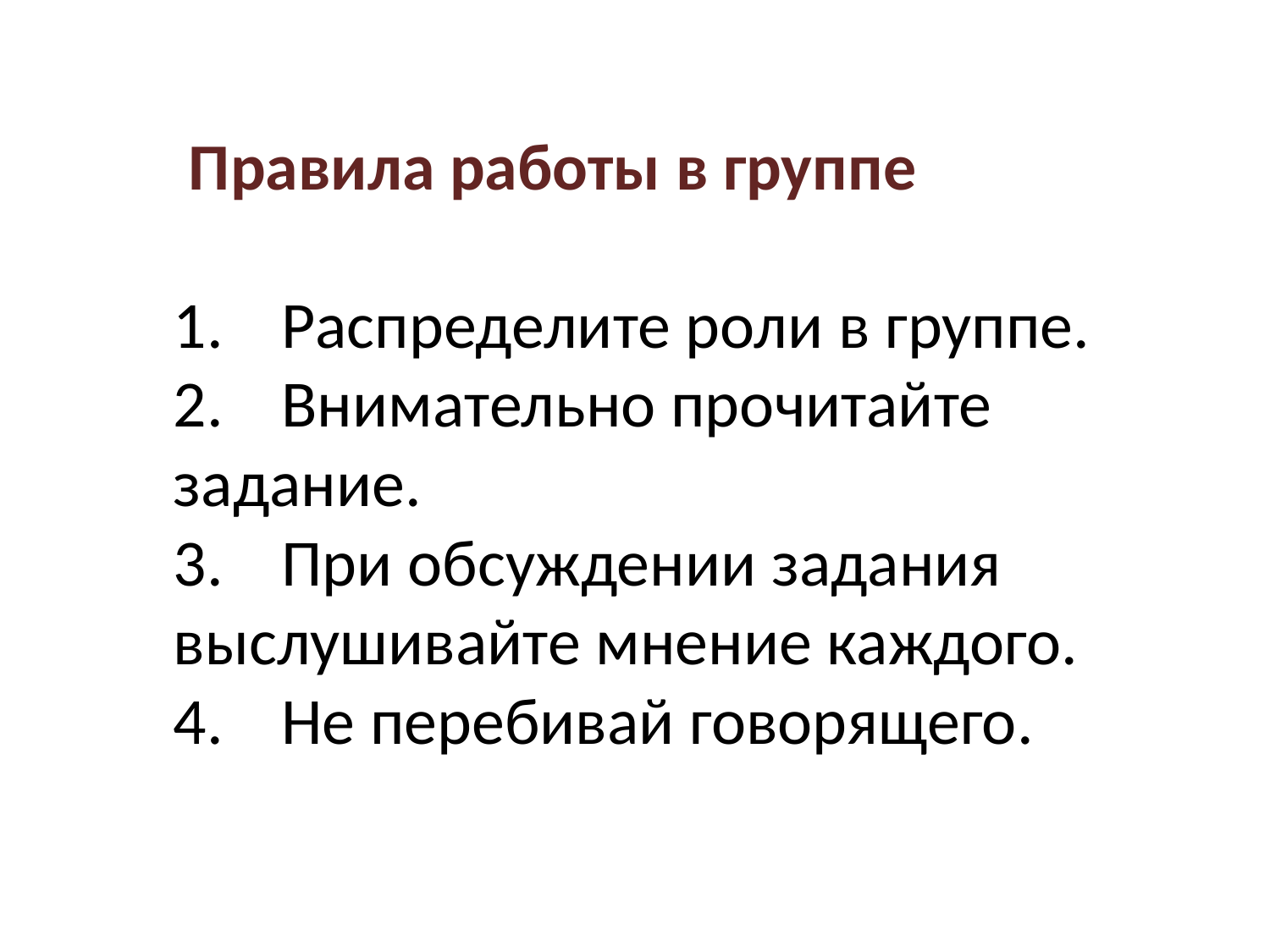

# Правила работы в группе 1.	Распределите роли в группе. 2.	Внимательно прочитайте задание. 3.	При обсуждении задания выслушивайте мнение каждого. 4.	Не перебивай говорящего.